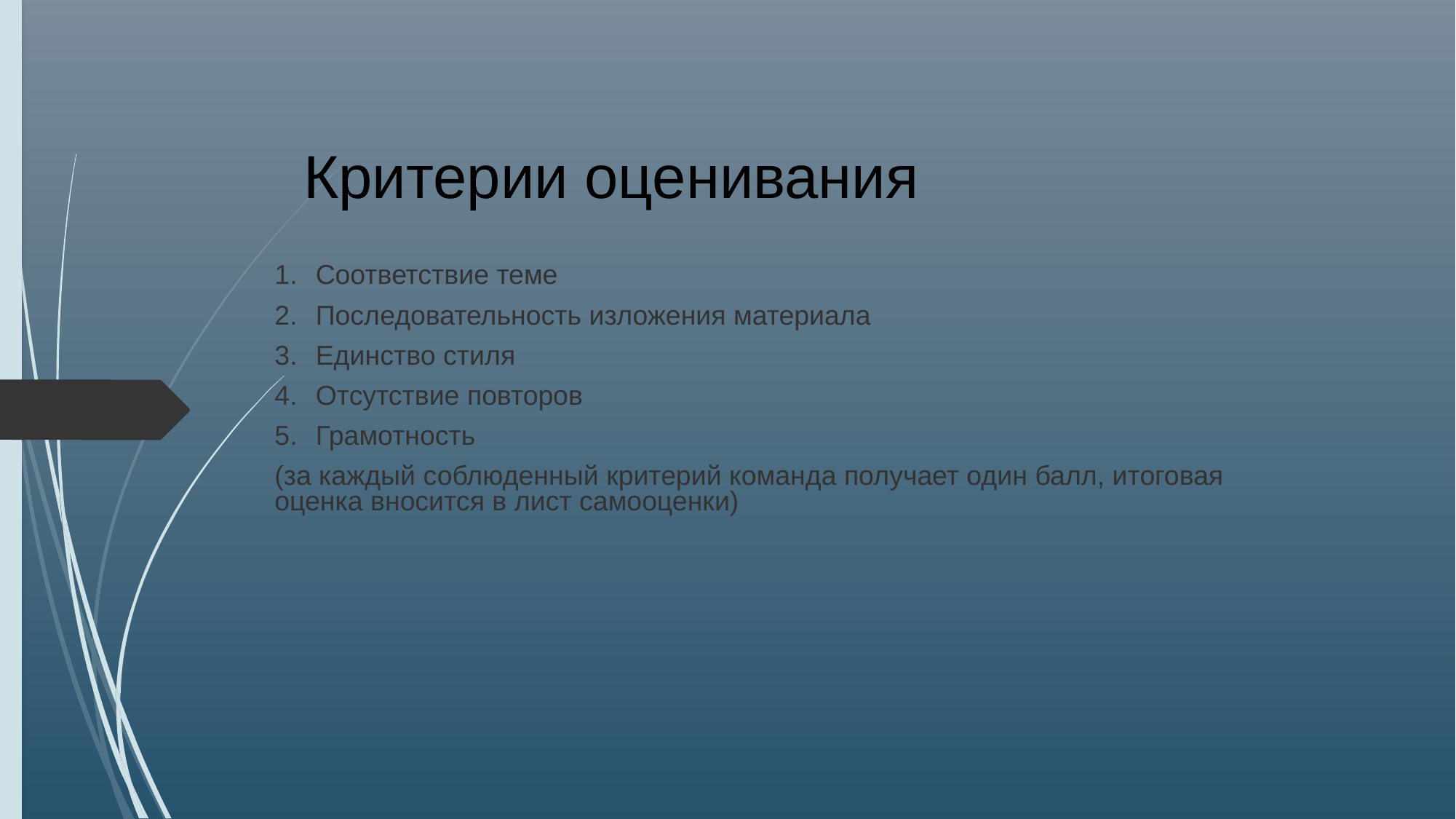

# Критерии оценивания
Соответствие теме
Последовательность изложения материала
Единство стиля
Отсутствие повторов
Грамотность
(за каждый соблюденный критерий команда получает один балл, итоговая оценка вносится в лист самооценки)